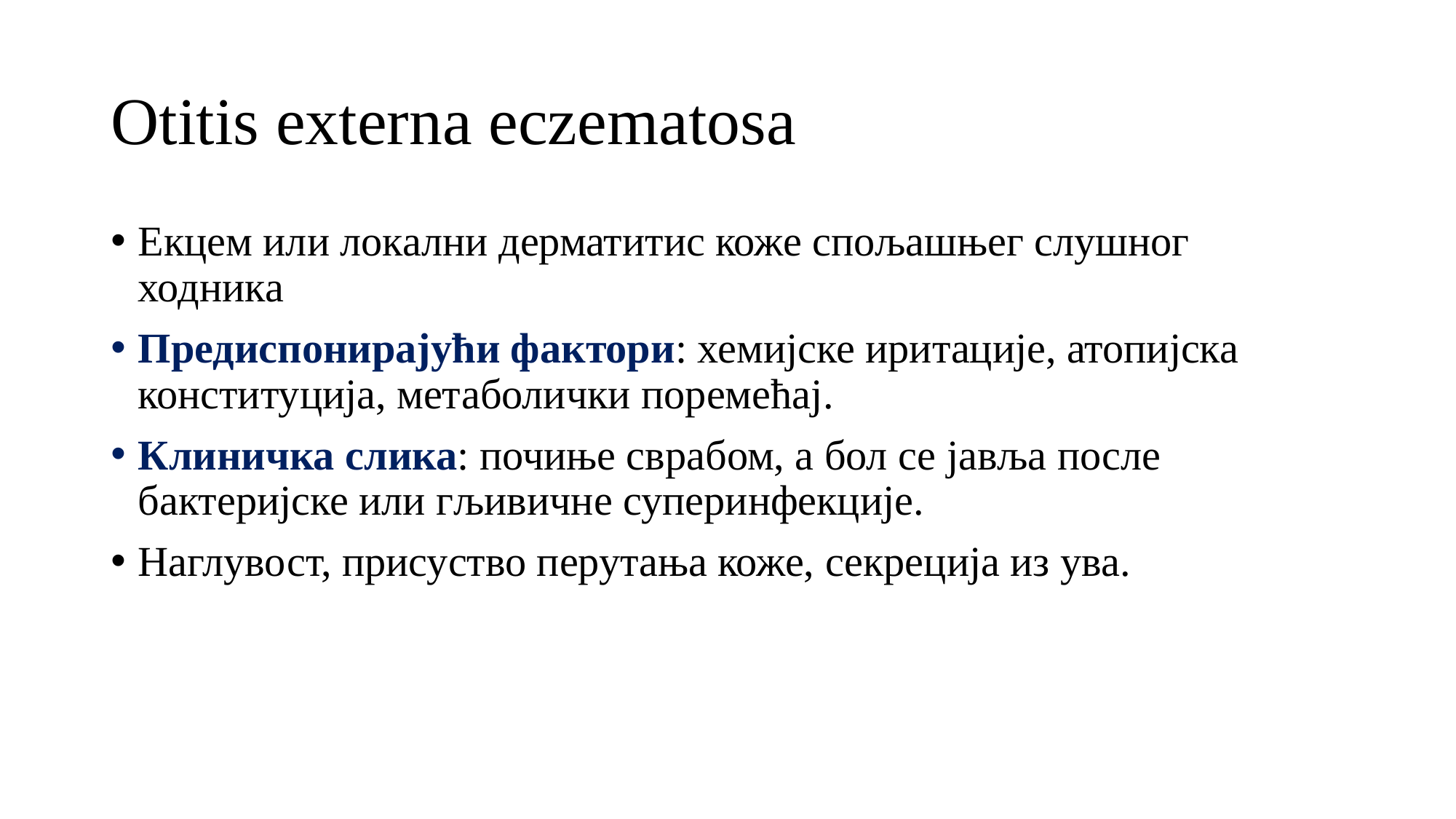

# Otitis externa eczematosa
Екцем или локални дерматитис коже спољашњег слушног ходника
Предиспонирајући фактори: хемијске иритације, атопијска конституција, метаболички поремећај.
Клиничка слика: почиње сврабом, а бол се јавља после бактеријске или гљивичне суперинфекције.
Наглувост, присуство перутања коже, секреција из ува.